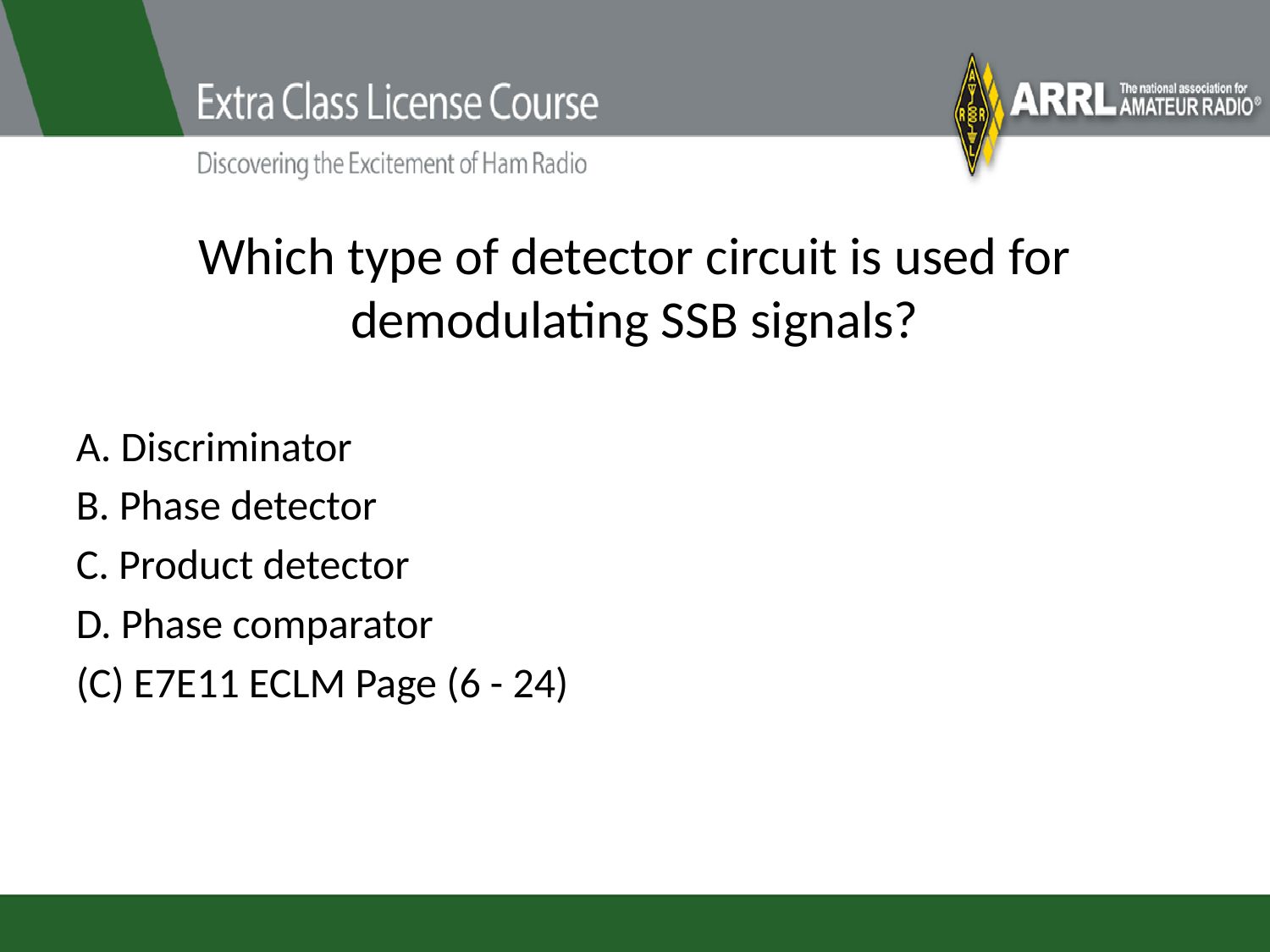

# Which type of detector circuit is used for demodulating SSB signals?
A. Discriminator
B. Phase detector
C. Product detector
D. Phase comparator
(C) E7E11 ECLM Page (6 - 24)